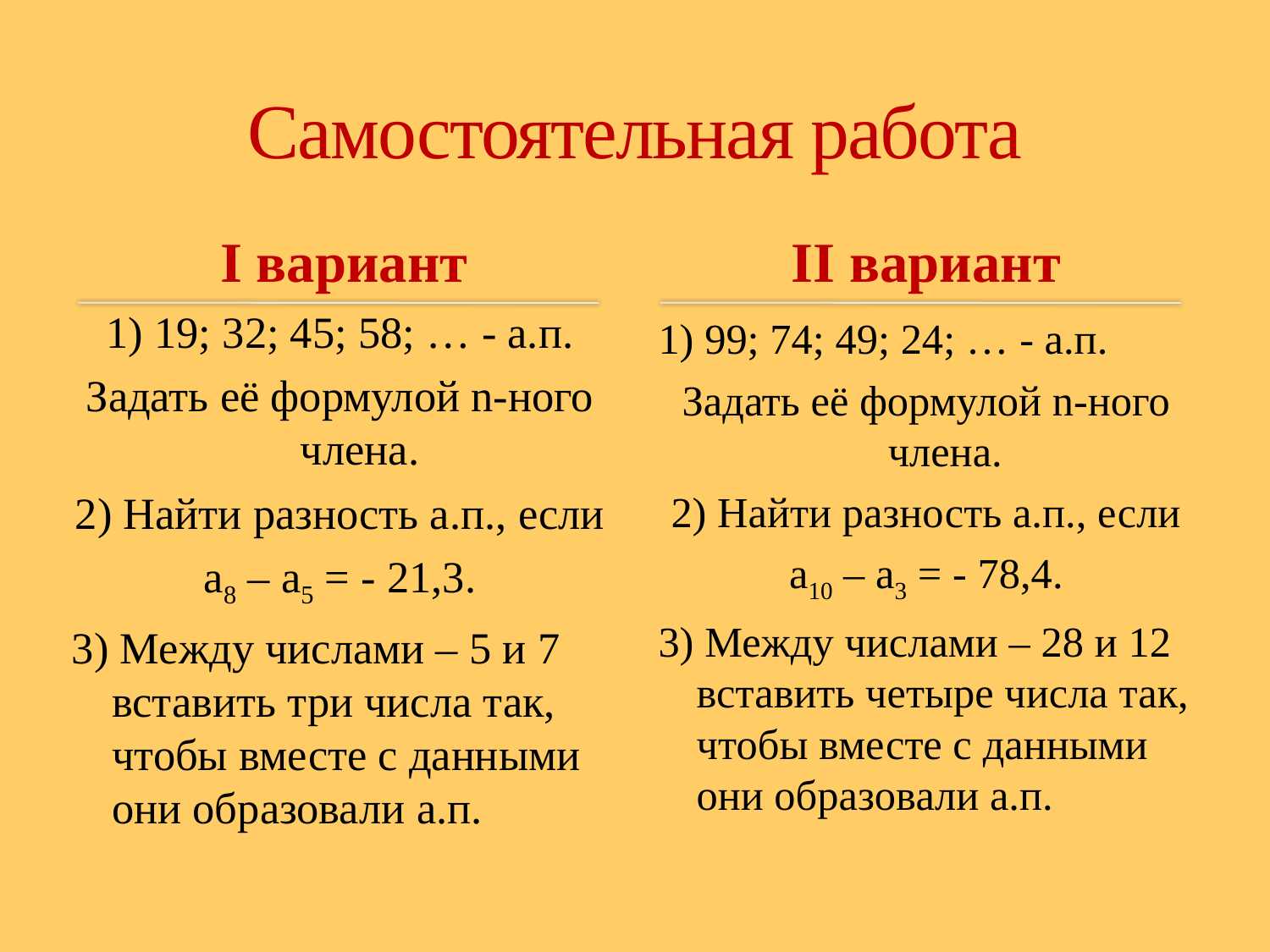

# Самостоятельная работа

I вариант
II вариант

1) 19; 32; 45; 58; … - а.п.
Задать её формулой n-ного члена.
2) Найти разность а.п., если
а8 – а5 = - 21,3.
3) Между числами – 5 и 7 вставить три числа так, чтобы вместе с данными они образовали а.п.

1) 99; 74; 49; 24; … - а.п.
Задать её формулой n-ного члена.
2) Найти разность а.п., если
а10 – а3 = - 78,4.
3) Между числами – 28 и 12 вставить четыре числа так, чтобы вместе с данными они образовали а.п.